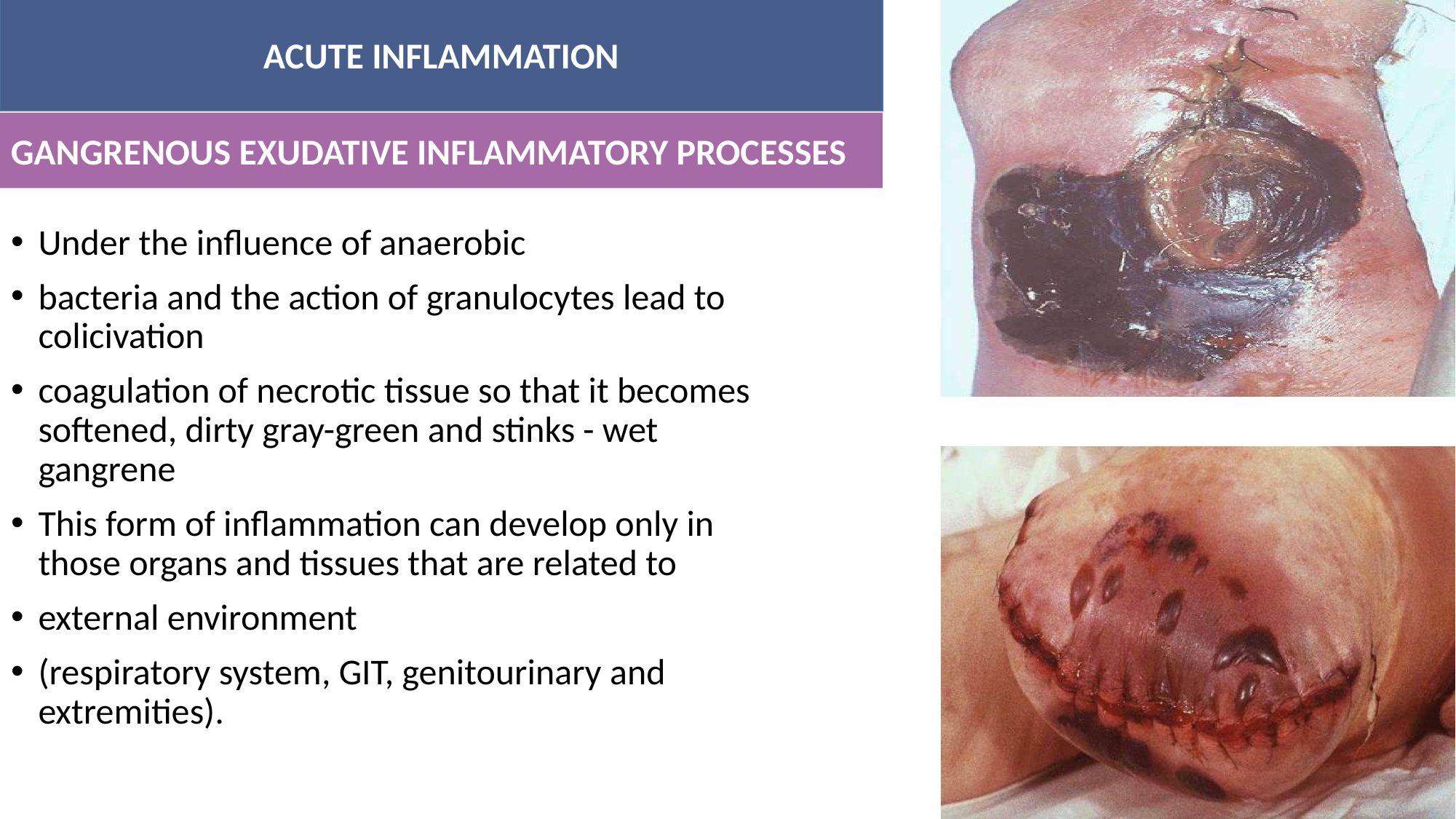

ACUTE INFLAMMATION
#
GANGRENOUS EXUDATIVE INFLAMMATORY PROCESSES
Under the influence of anaerobic
bacteria and the action of granulocytes lead to colicivation
coagulation of necrotic tissue so that it becomes softened, dirty gray-green and stinks - wet gangrene
This form of inflammation can develop only in those organs and tissues that are related to
external environment
(respiratory system, GIT, genitourinary and extremities).